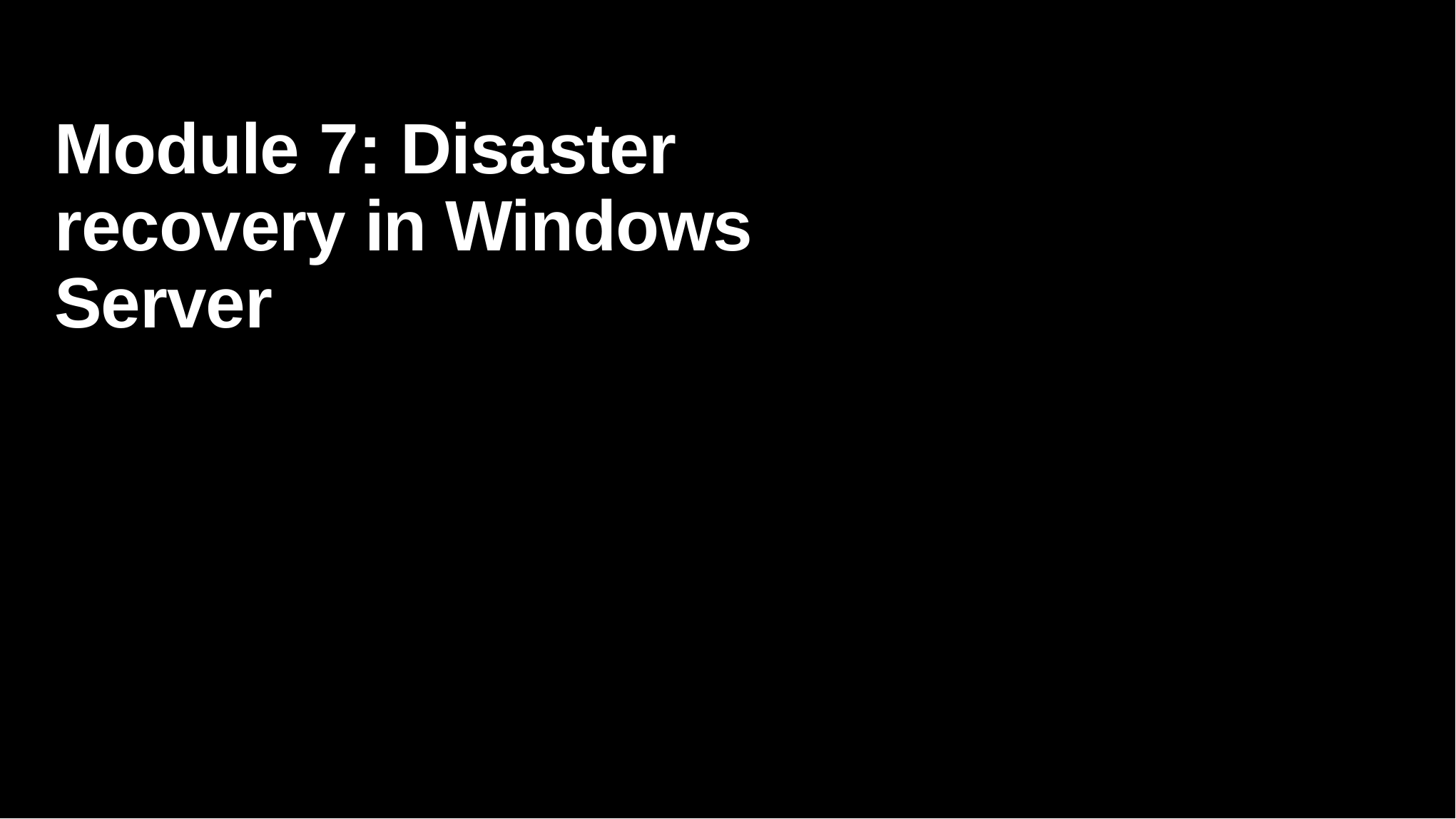

# Module 7: Disaster recovery in Windows Server